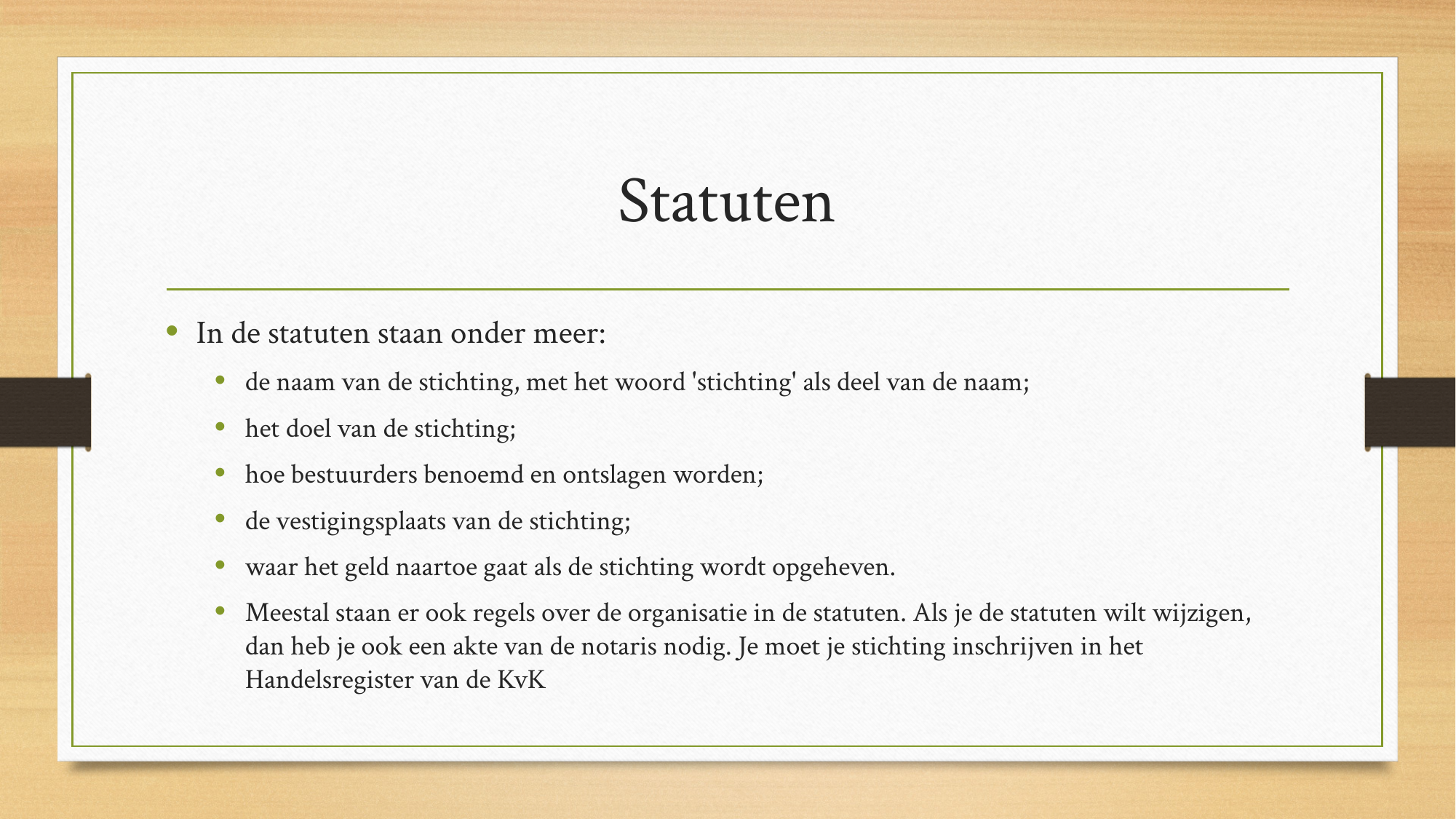

# Statuten
In de statuten staan onder meer:
de naam van de stichting, met het woord 'stichting' als deel van de naam;
het doel van de stichting;
hoe bestuurders benoemd en ontslagen worden;
de vestigingsplaats van de stichting;
waar het geld naartoe gaat als de stichting wordt opgeheven.
Meestal staan er ook regels over de organisatie in de statuten. Als je de statuten wilt wijzigen, dan heb je ook een akte van de notaris nodig. Je moet je stichting inschrijven in het Handelsregister van de KvK